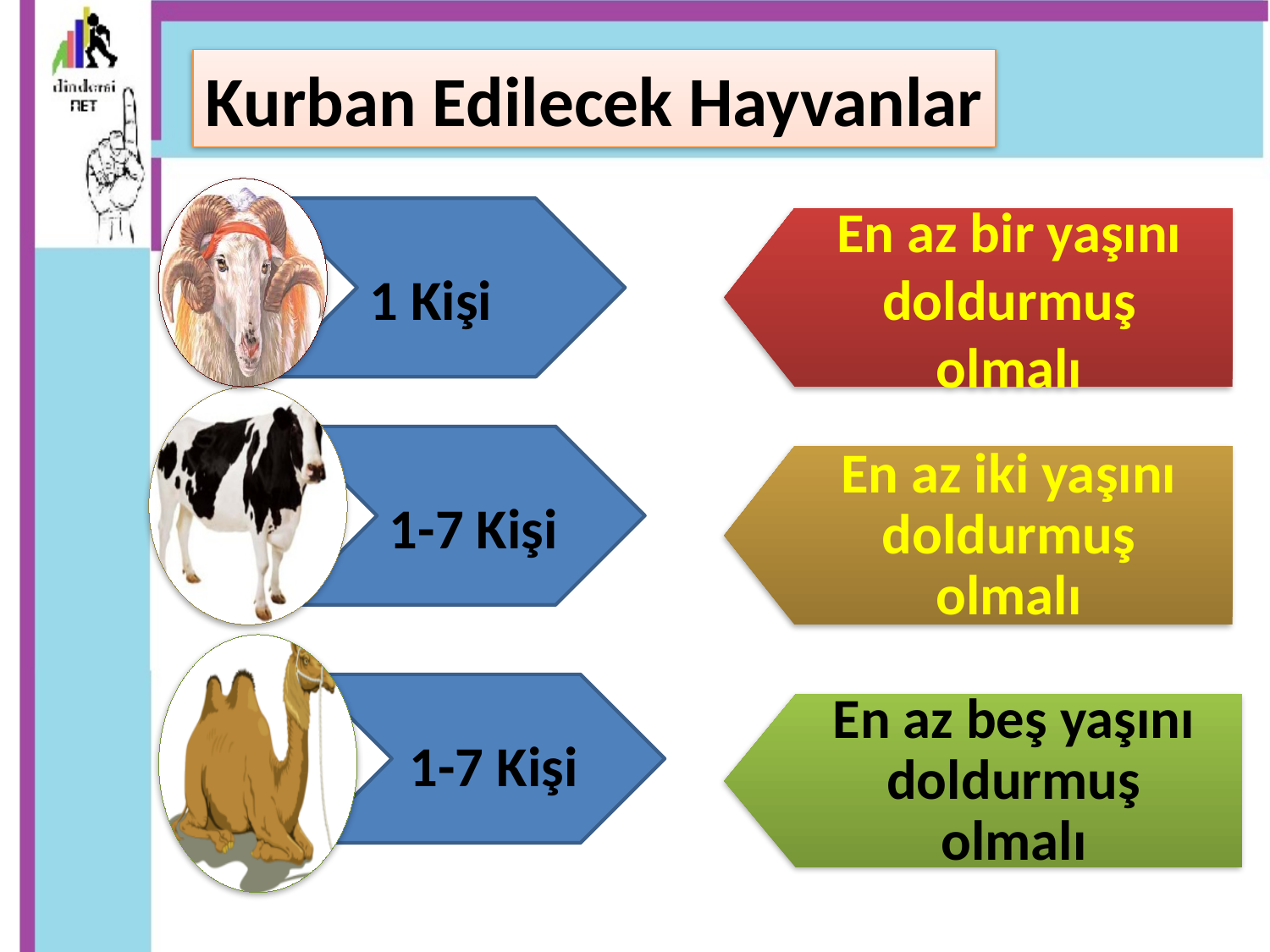

Kurban Edilecek Hayvanlar

En az bir yaşını doldurmuş olmalı
1 Kişi

En az iki yaşını doldurmuş olmalı
1-7 Kişi

En az beş yaşını doldurmuş olmalı
1-7 Kişi